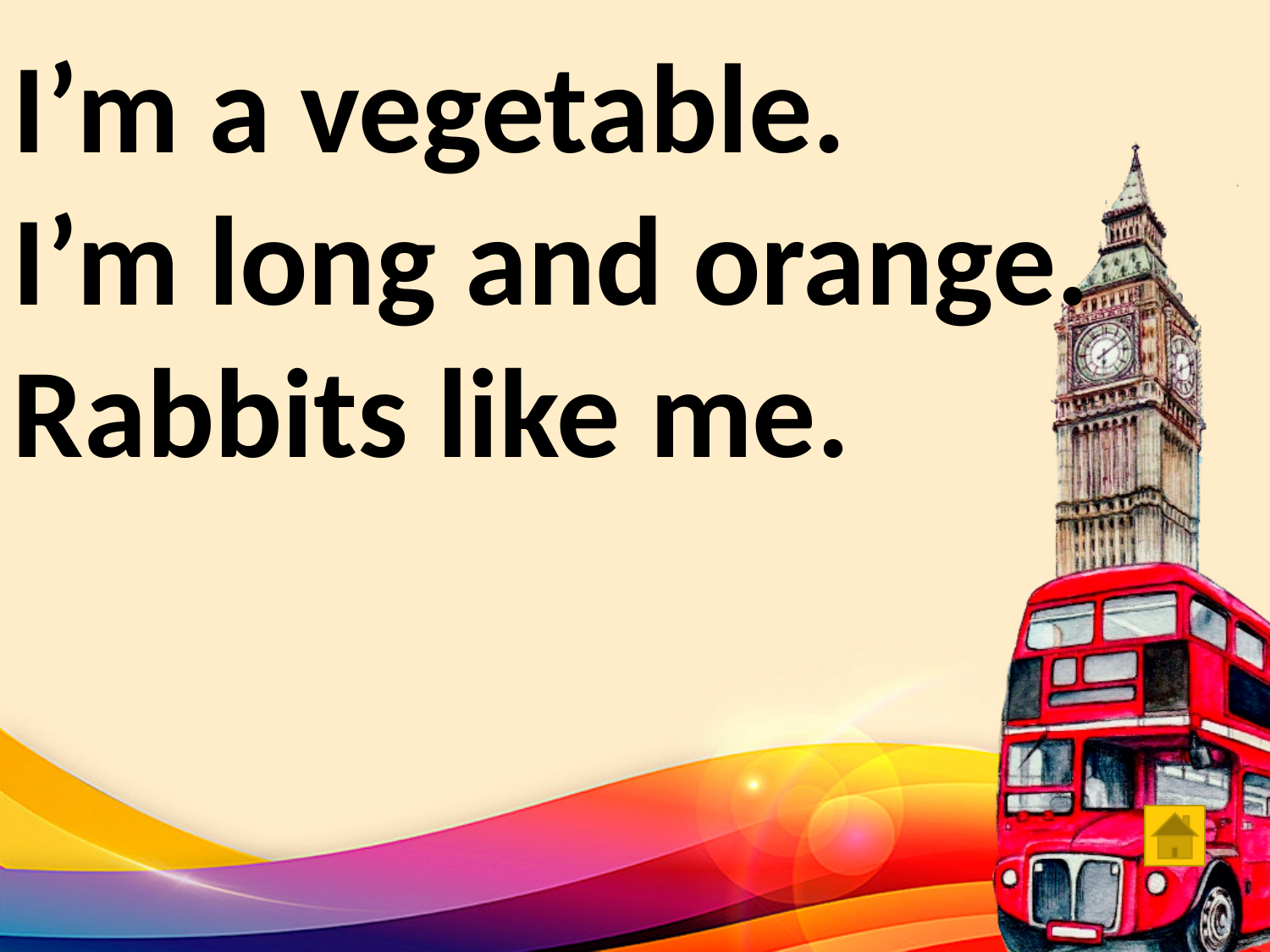

I’m a vegetable.
I’m long and orange.
Rabbits like me.